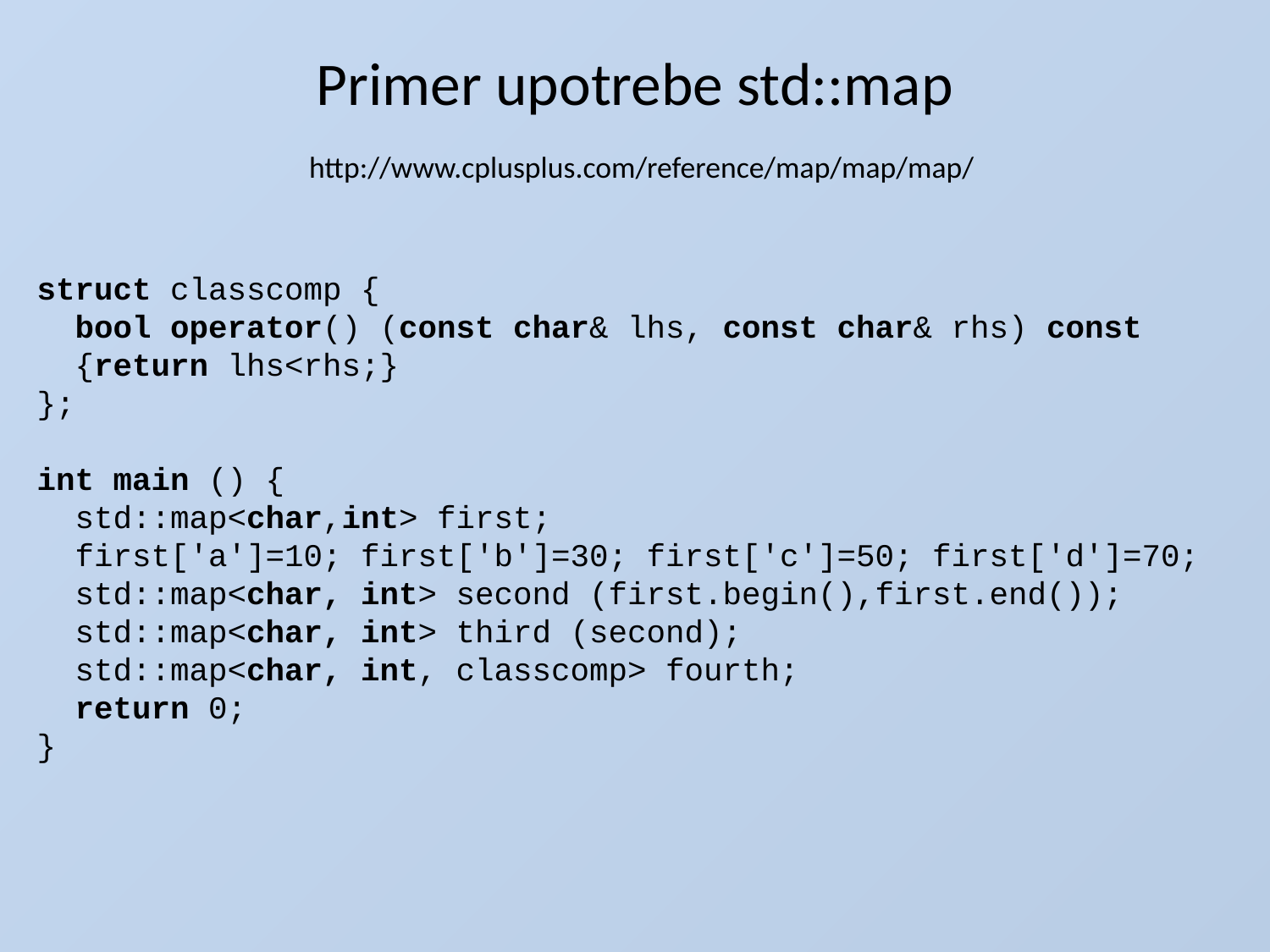

# Primer upotrebe std::map http://www.cplusplus.com/reference/map/map/map/
struct classcomp {
  bool operator() (const char& lhs, const char& rhs) const
  {return lhs<rhs;}
};

int main () {
  std::map<char,int> first;
  first['a']=10; first['b']=30; first['c']=50; first['d']=70;
  std::map<char, int> second (first.begin(),first.end());
  std::map<char, int> third (second);
  std::map<char, int, classcomp> fourth;
  return 0;
}